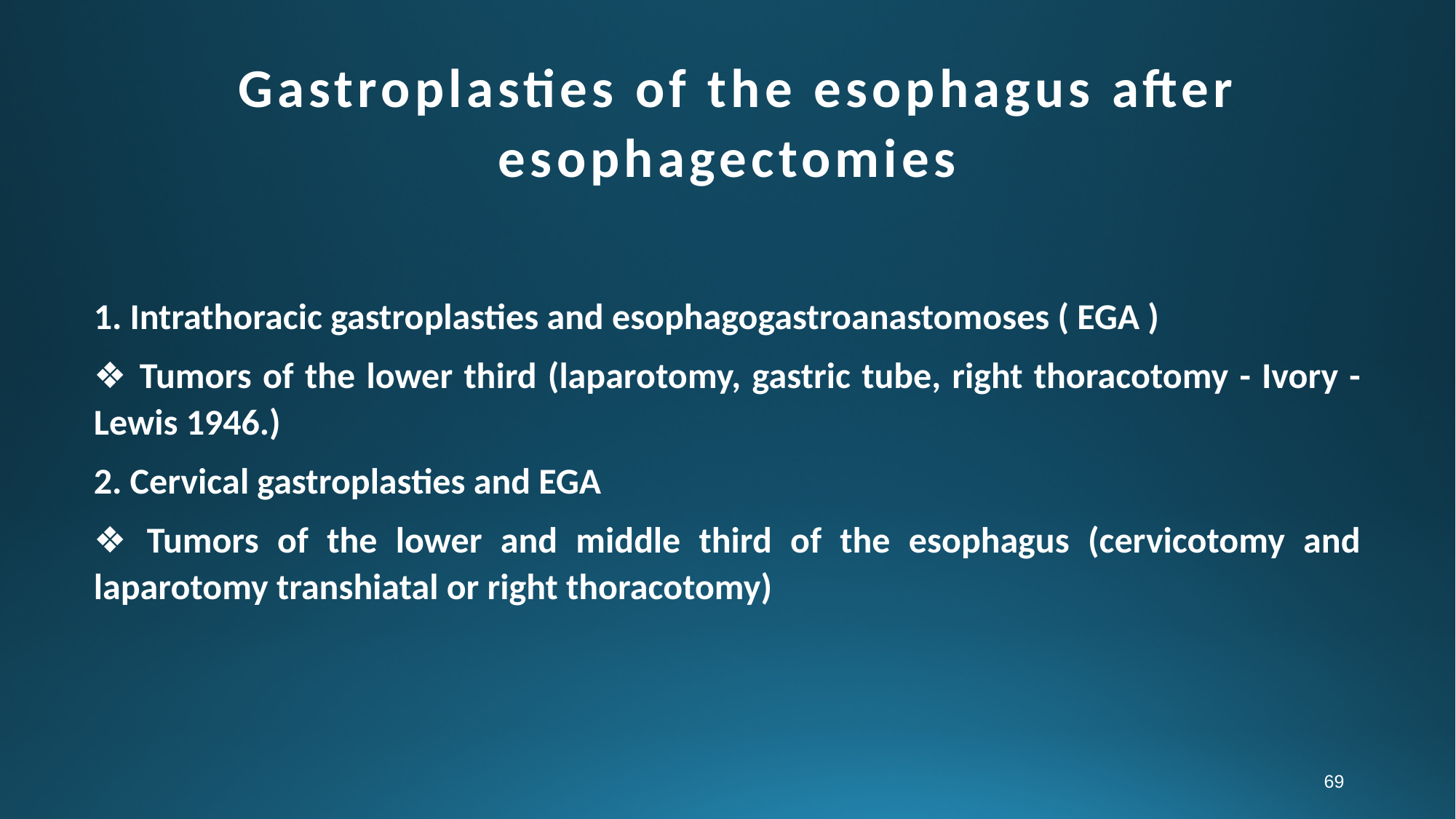

# ﻿ Gastroplasties of the esophagus after esophagectomies
1. Intrathoracic gastroplasties and esophagogastroanastomoses ( EGA )
❖ Tumors of the lower third (laparotomy, gastric tube, right thoracotomy - Ivory -Lewis 1946.)
2. Cervical gastroplasties and EGA
❖ Tumors of the lower and middle third of the esophagus (cervicotomy and laparotomy transhiatal or right thoracotomy)
69